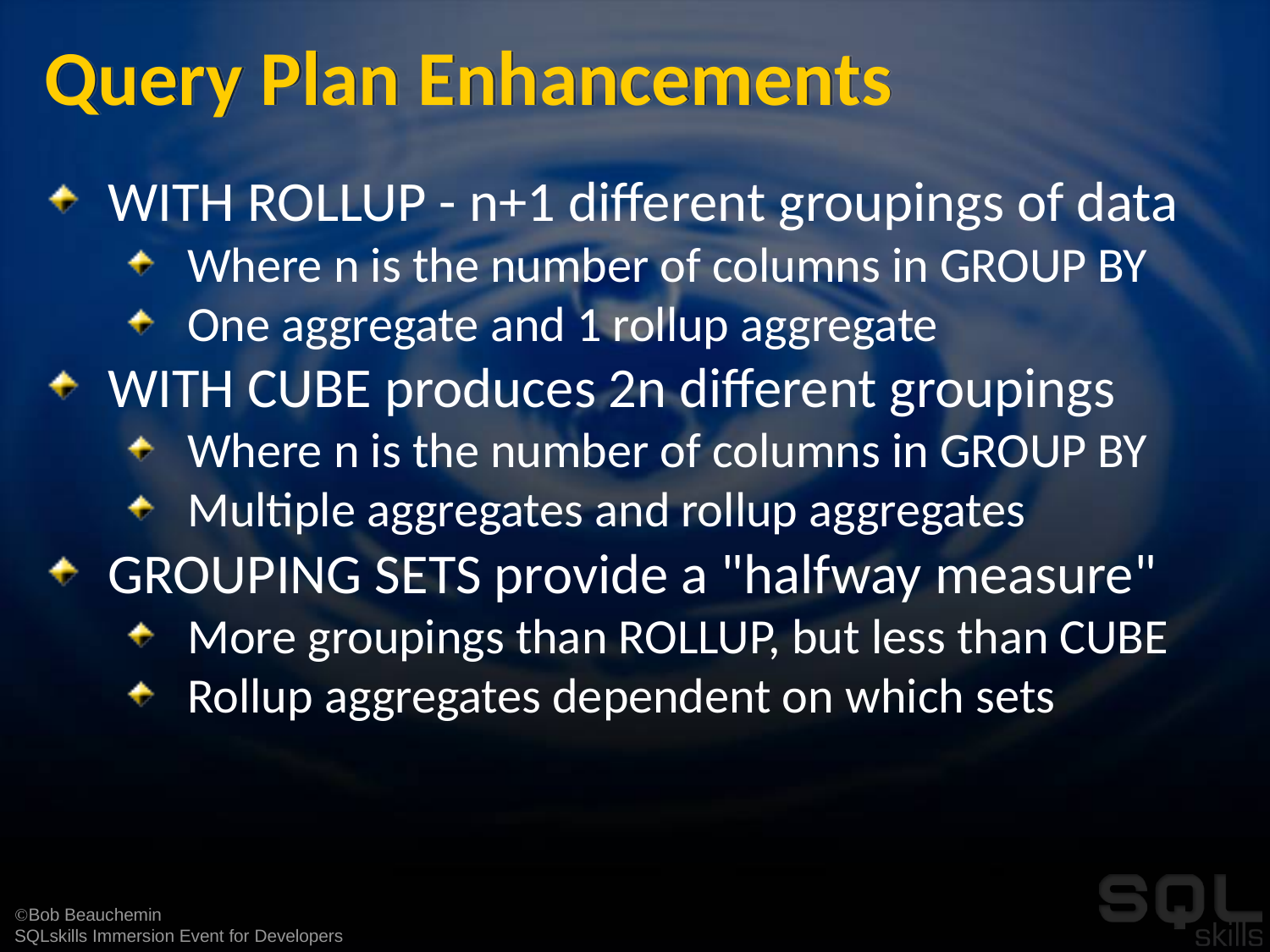

# Query Plan Enhancements
WITH ROLLUP - n+1 different groupings of data
Where n is the number of columns in GROUP BY
One aggregate and 1 rollup aggregate
WITH CUBE produces 2n different groupings
Where n is the number of columns in GROUP BY
Multiple aggregates and rollup aggregates
GROUPING SETS provide a "halfway measure"
More groupings than ROLLUP, but less than CUBE
Rollup aggregates dependent on which sets